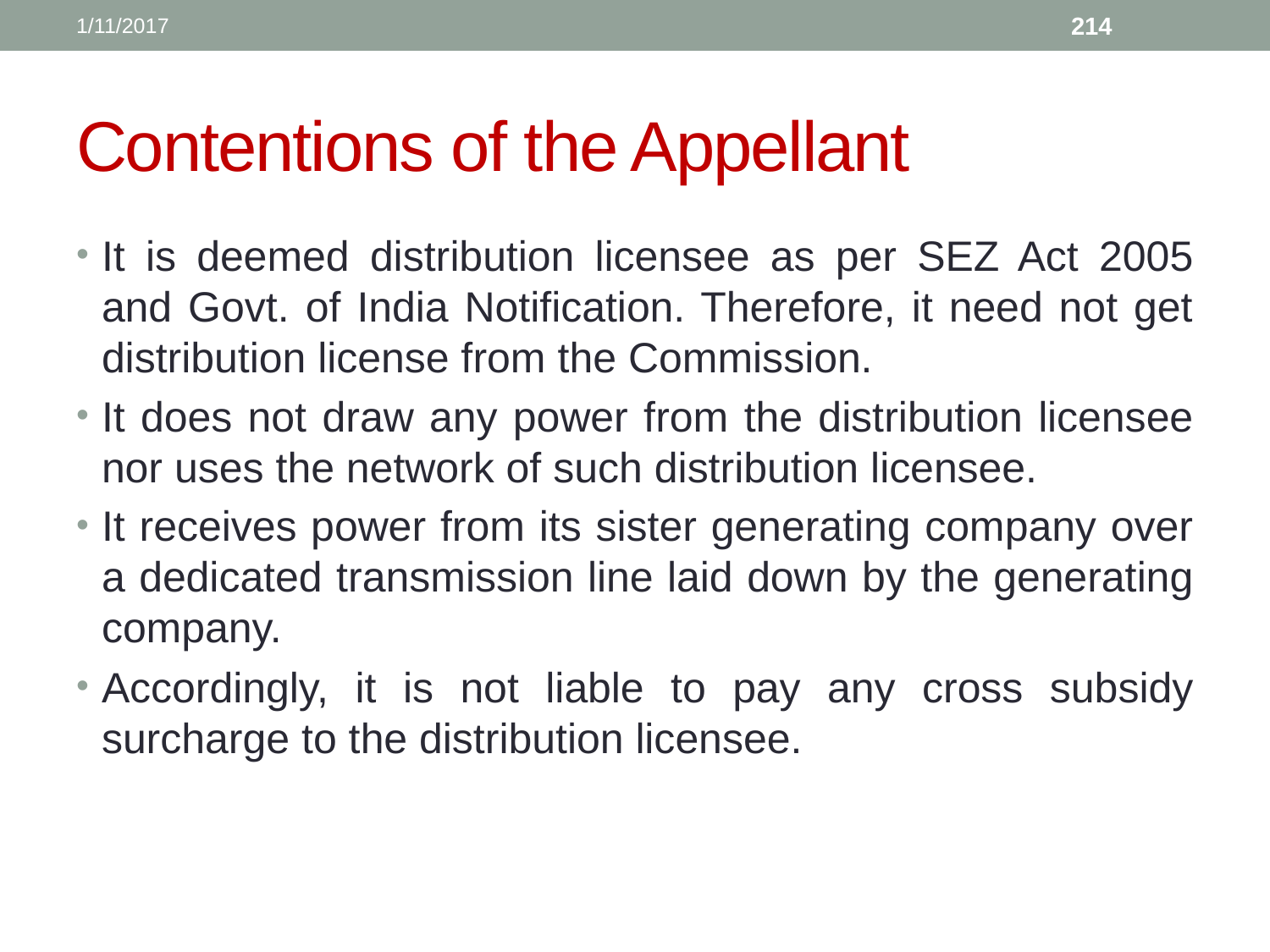

1/11/2017
214
# Contentions of the Appellant
It is deemed distribution licensee as per SEZ Act 2005 and Govt. of India Notification. Therefore, it need not get distribution license from the Commission.
It does not draw any power from the distribution licensee nor uses the network of such distribution licensee.
It receives power from its sister generating company over a dedicated transmission line laid down by the generating company.
Accordingly, it is not liable to pay any cross subsidy surcharge to the distribution licensee.